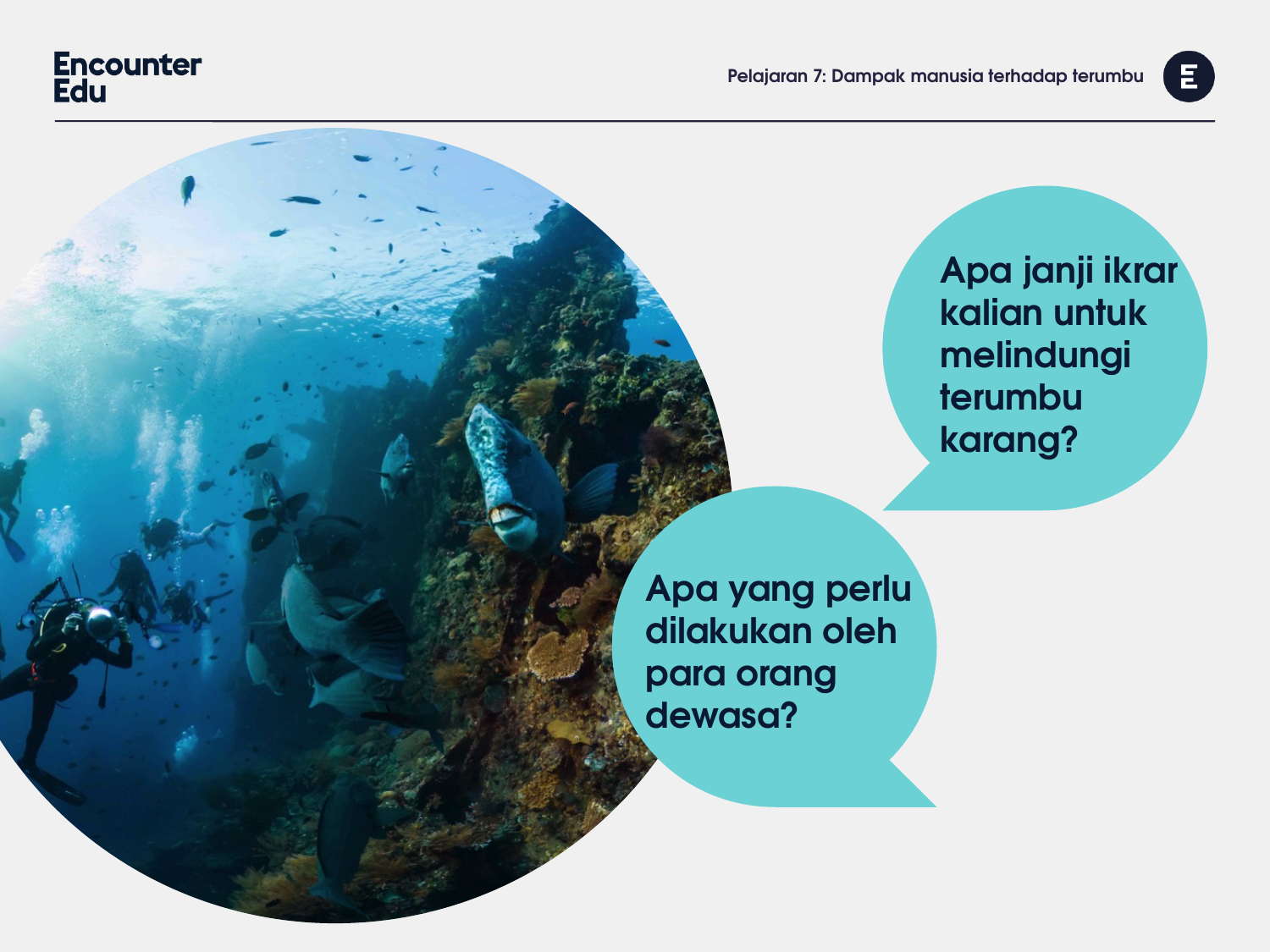

# Pelajaran 7: Dampak manusia terhadap terumbu

Apa janji ikrar kalian untuk melindungi terumbu karang?

Apa yang perlu dilakukan oleh para orang dewasa?